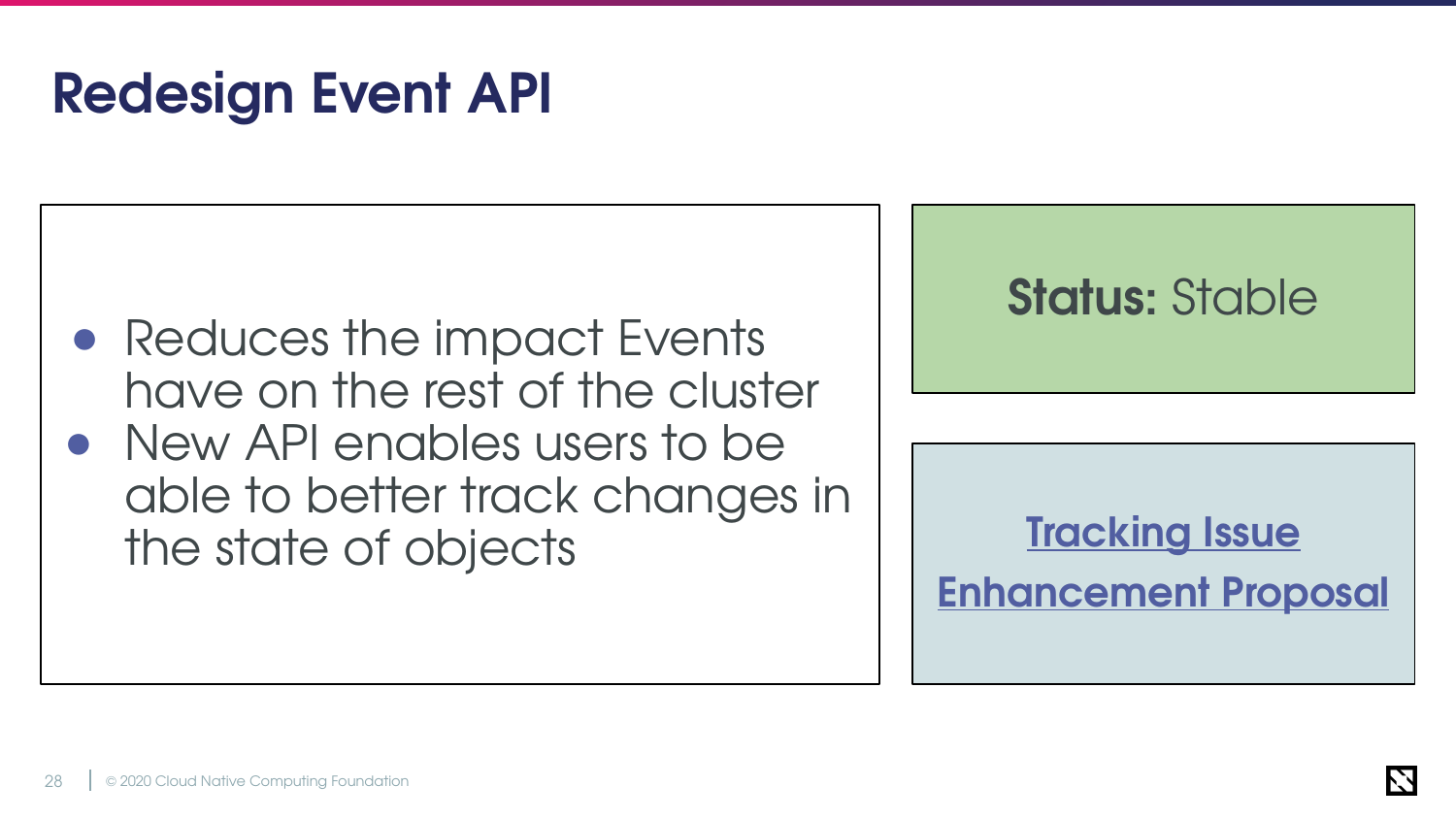

# Redesign Event API
Reduces the impact Events have on the rest of the cluster
New API enables users to be able to better track changes in the state of objects
Status: Stable
Tracking Issue
Enhancement Proposal